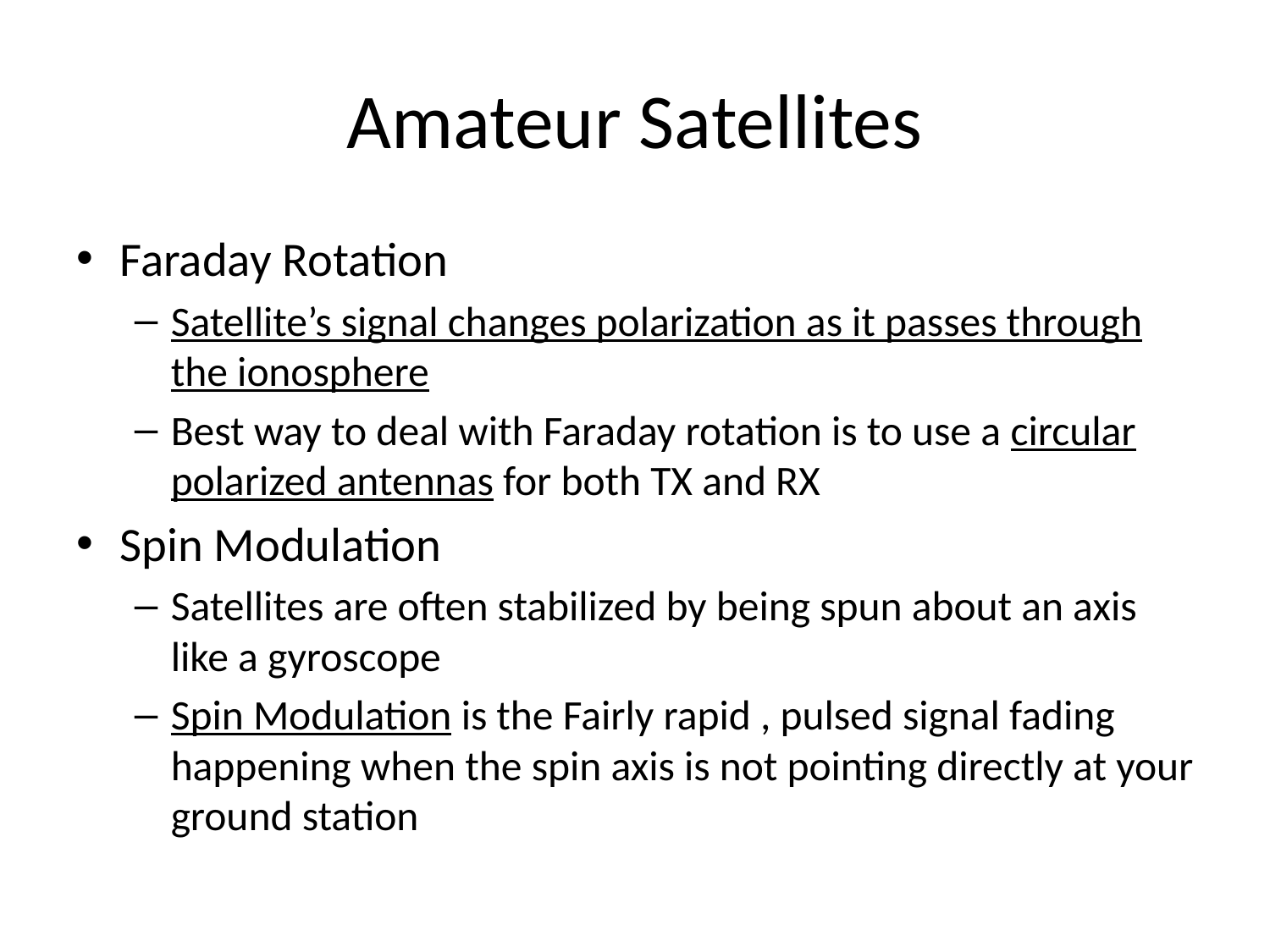

# Amateur Satellites
Faraday Rotation
Satellite’s signal changes polarization as it passes through the ionosphere
Best way to deal with Faraday rotation is to use a circular polarized antennas for both TX and RX
Spin Modulation
Satellites are often stabilized by being spun about an axis like a gyroscope
Spin Modulation is the Fairly rapid , pulsed signal fading happening when the spin axis is not pointing directly at your ground station